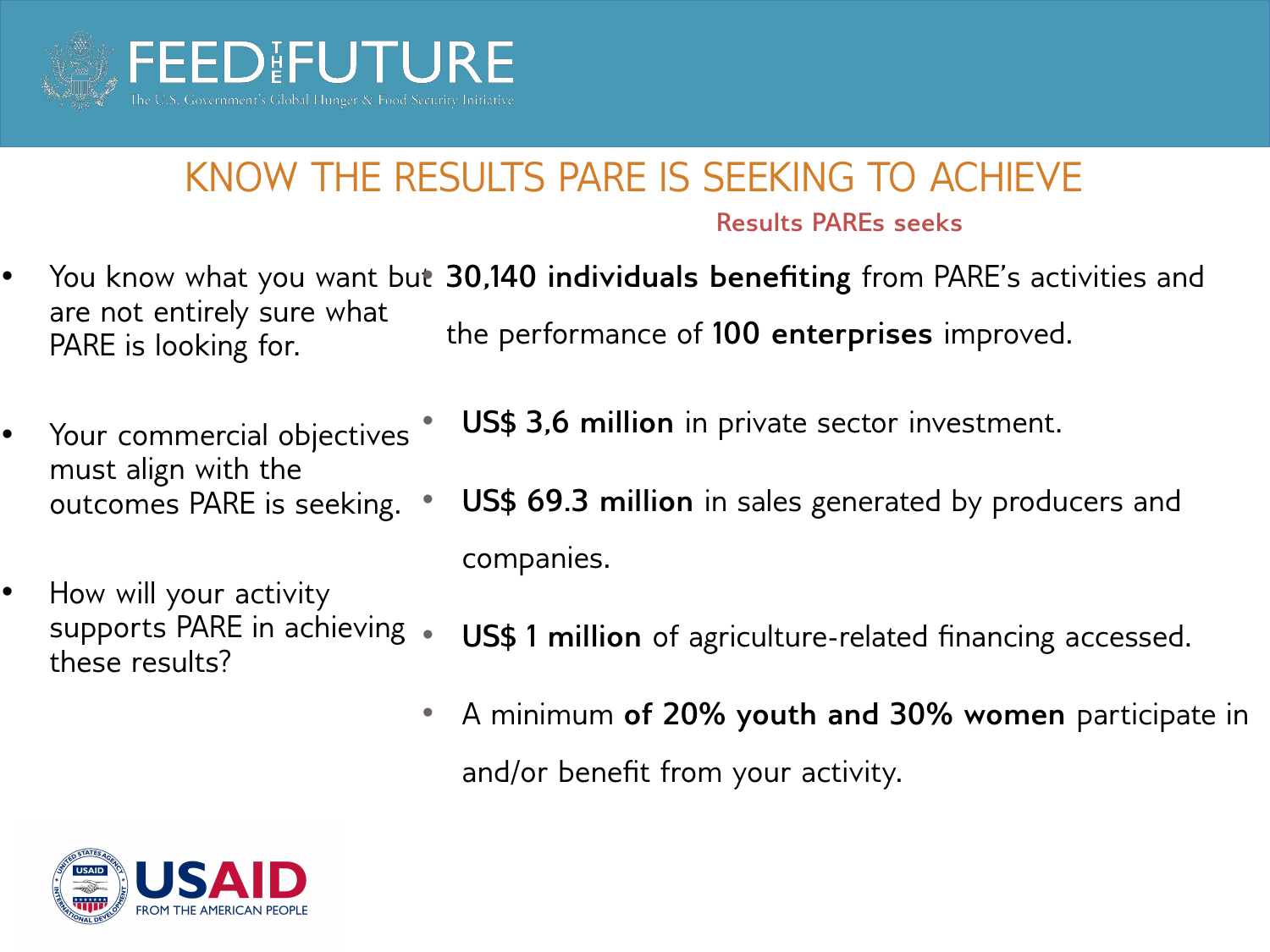

# Know the results PARE is seeking to Achieve
Results PAREs seeks
30,140 individuals benefiting from PARE’s activities and the performance of 100 enterprises improved.
US$ 3,6 million in private sector investment.
US$ 69.3 million in sales generated by producers and companies.
US$ 1 million of agriculture-related financing accessed.
A minimum of 20% youth and 30% women participate in and/or benefit from your activity.

You know what you want but are not entirely sure what PARE is looking for.

Your commercial objectives must align with the outcomes PARE is seeking.

How will your activity supports PARE in achieving these results?